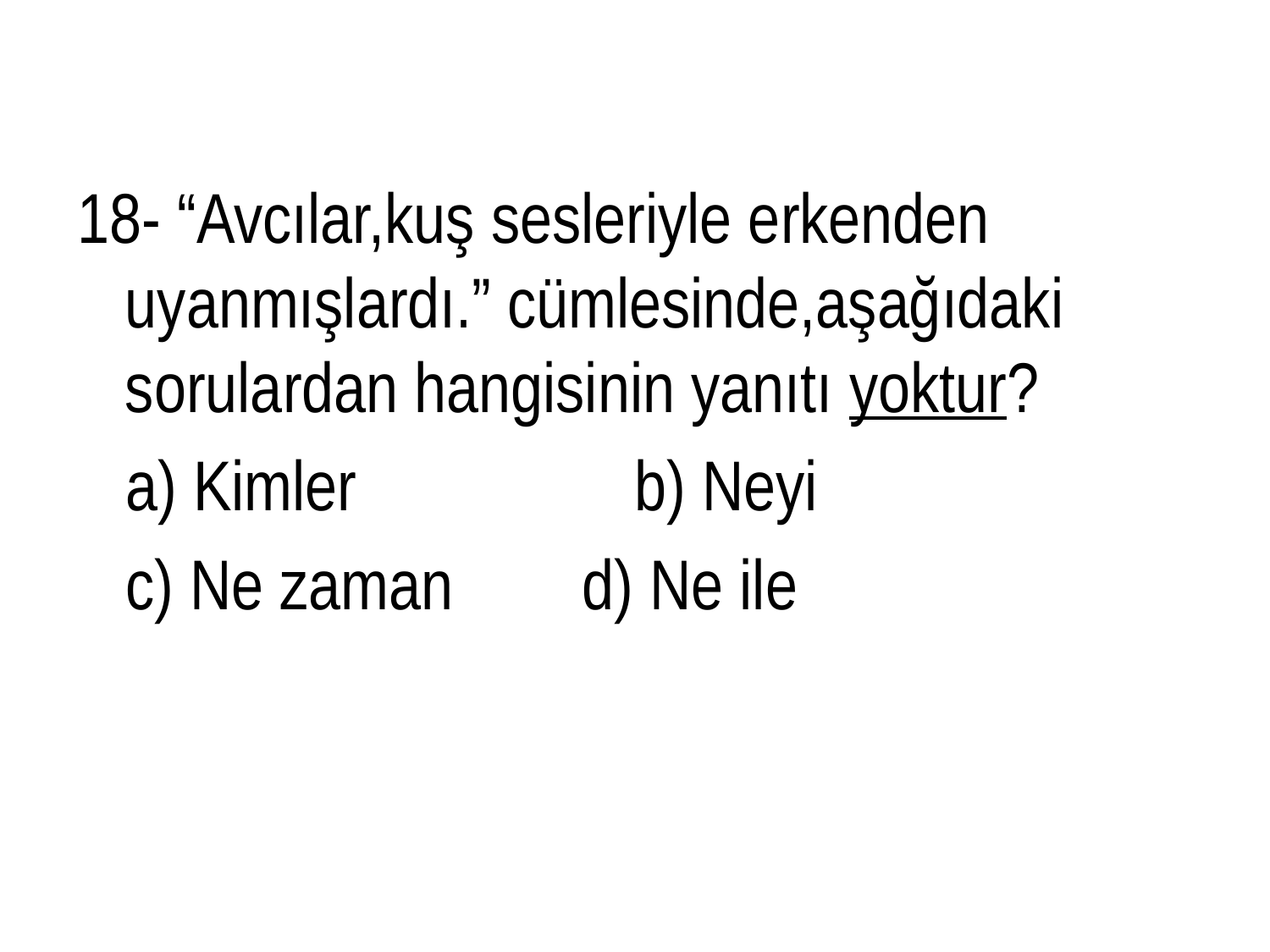

18- “Avcılar,kuş sesleriyle erkenden uyanmışlardı.” cümlesinde,aşağıdaki sorulardan hangisinin yanıtı yoktur?
   a) Kimler    	        b) Neyi
   c) Ne zaman        d) Ne ile